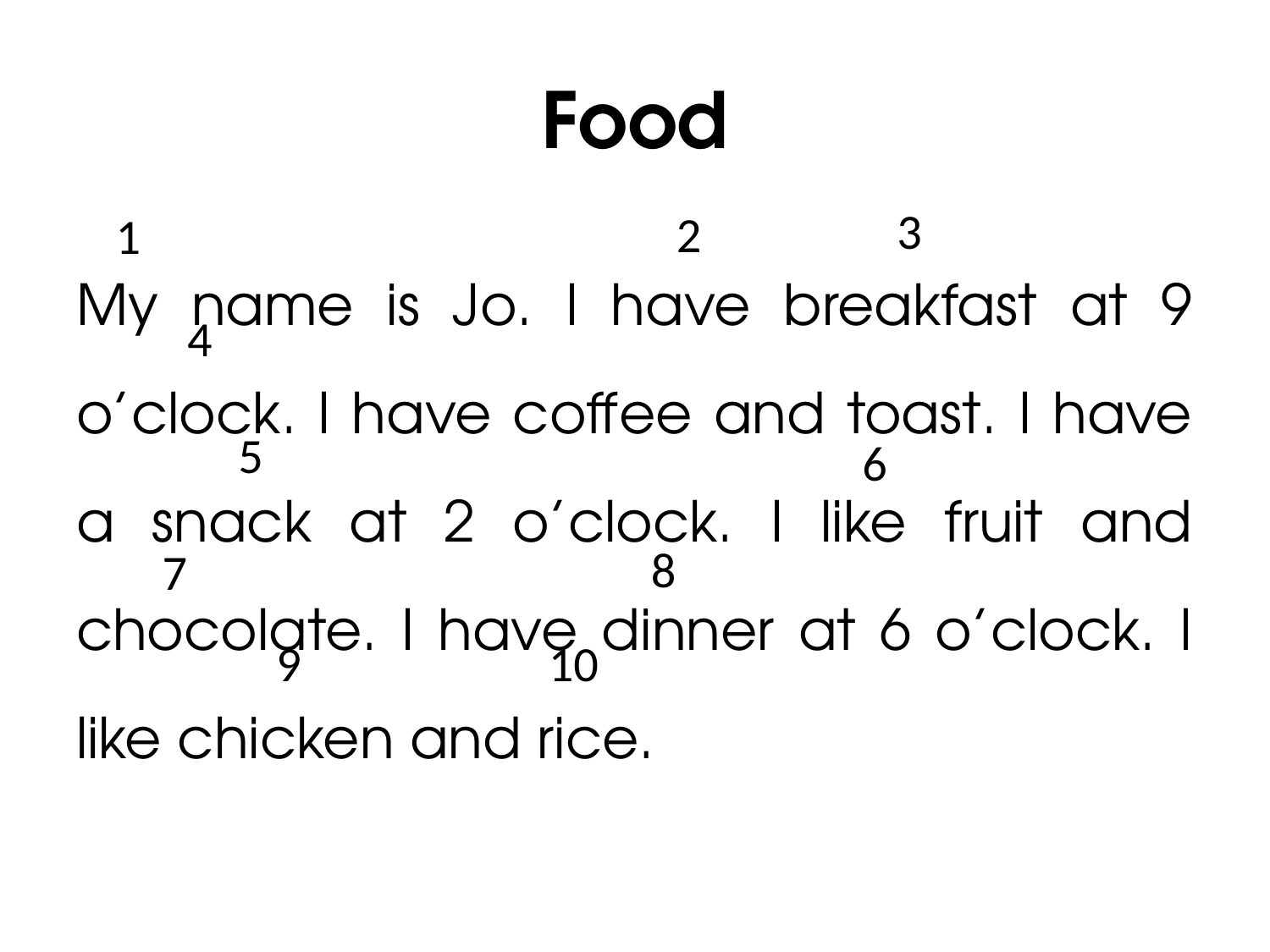

# Food
3
2
1
My name is Jo. I have breakfast at 9 o’clock. I have coffee and toast. I have a snack at 2 o’clock. I like fruit and chocolate. I have dinner at 6 o’clock. I like chicken and rice.
4
5
6
8
7
9
10